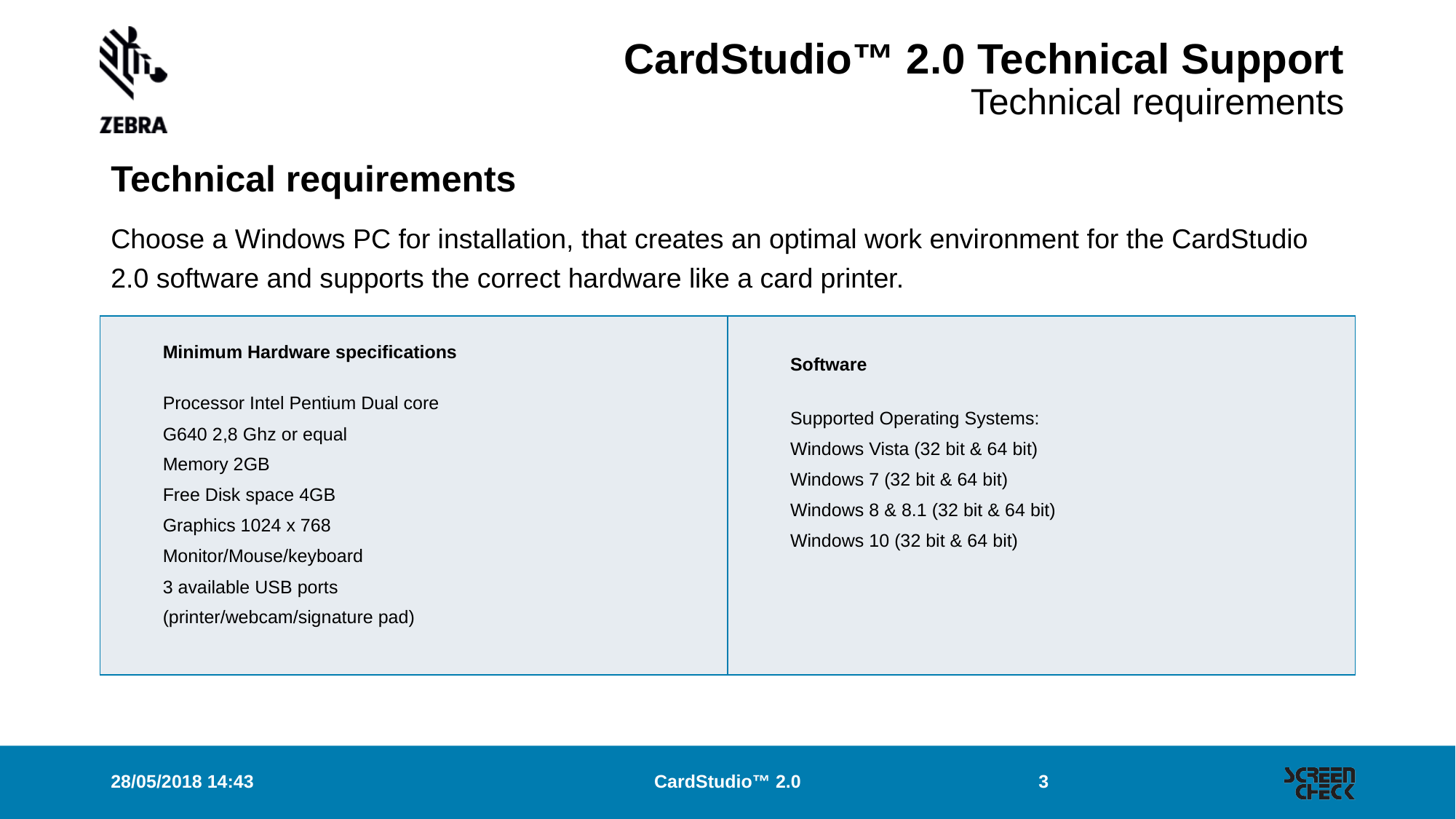

# CardStudio™ 2.0 Technical Support Technical requirements
Technical requirements
Choose a Windows PC for installation, that creates an optimal work environment for the CardStudio 2.0 software and supports the correct hardware like a card printer.
| Minimum Hardware specifications Processor Intel Pentium Dual core G640 2,8 Ghz or equal Memory 2GB Free Disk space 4GB Graphics 1024 x 768 Monitor/Mouse/keyboard 3 available USB ports (printer/webcam/signature pad) | Software Supported Operating Systems: Windows Vista (32 bit & 64 bit) Windows 7 (32 bit & 64 bit) Windows 8 & 8.1 (32 bit & 64 bit) Windows 10 (32 bit & 64 bit) |
| --- | --- |
28/05/2018 14:43
CardStudio™ 2.0
3